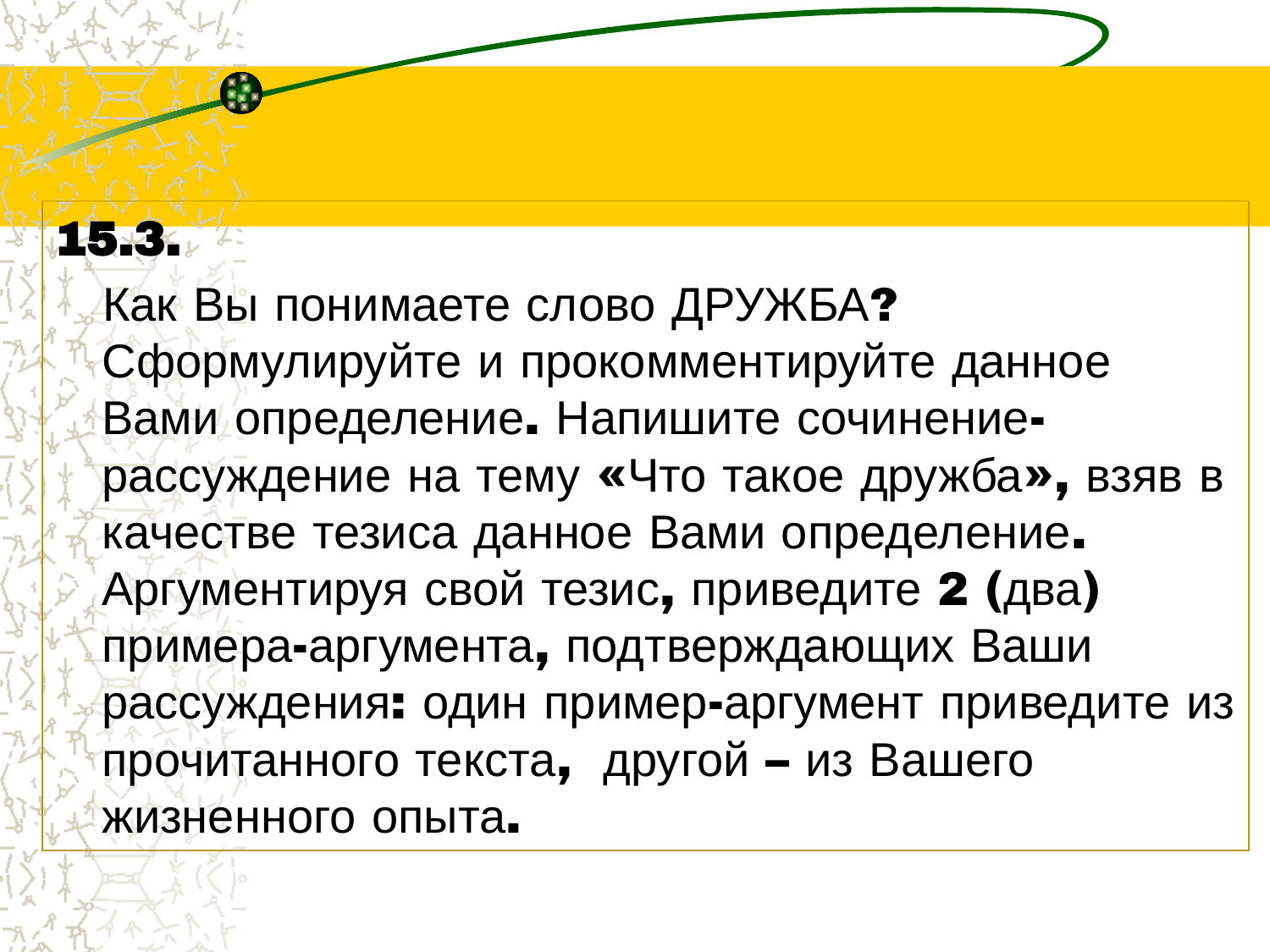

15.3.
   Как Вы понимаете слово ДРУЖБА? Сформулируйте и прокомментируйте данное Вами определение. Напишите сочинение-рассуждение на тему «Что такое дружба», взяв в качестве тезиса данное Вами определение. Аргументируя свой тезис, приведите 2 (два) примера-аргумента, подтверждающих Ваши рассуждения: один пример-аргумент приведите из прочитанного текста,  другой – из Вашего жизненного опыта.